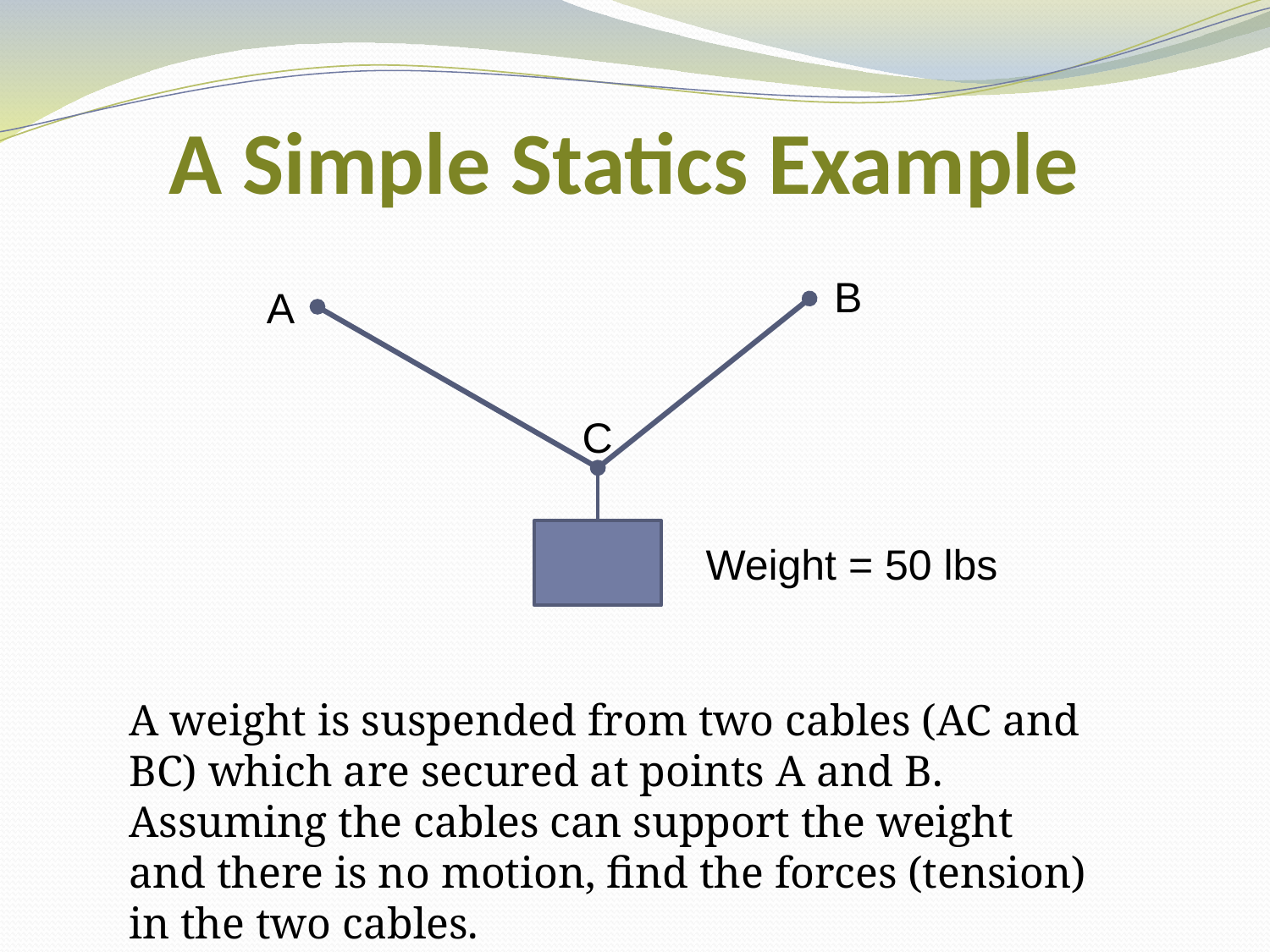

# A Simple Statics Example
B
A
C

Weight = 50 lbs
A weight is suspended from two cables (AC and BC) which are secured at points A and B.  Assuming the cables can support the weight and there is no motion, find the forces (tension) in the two cables.